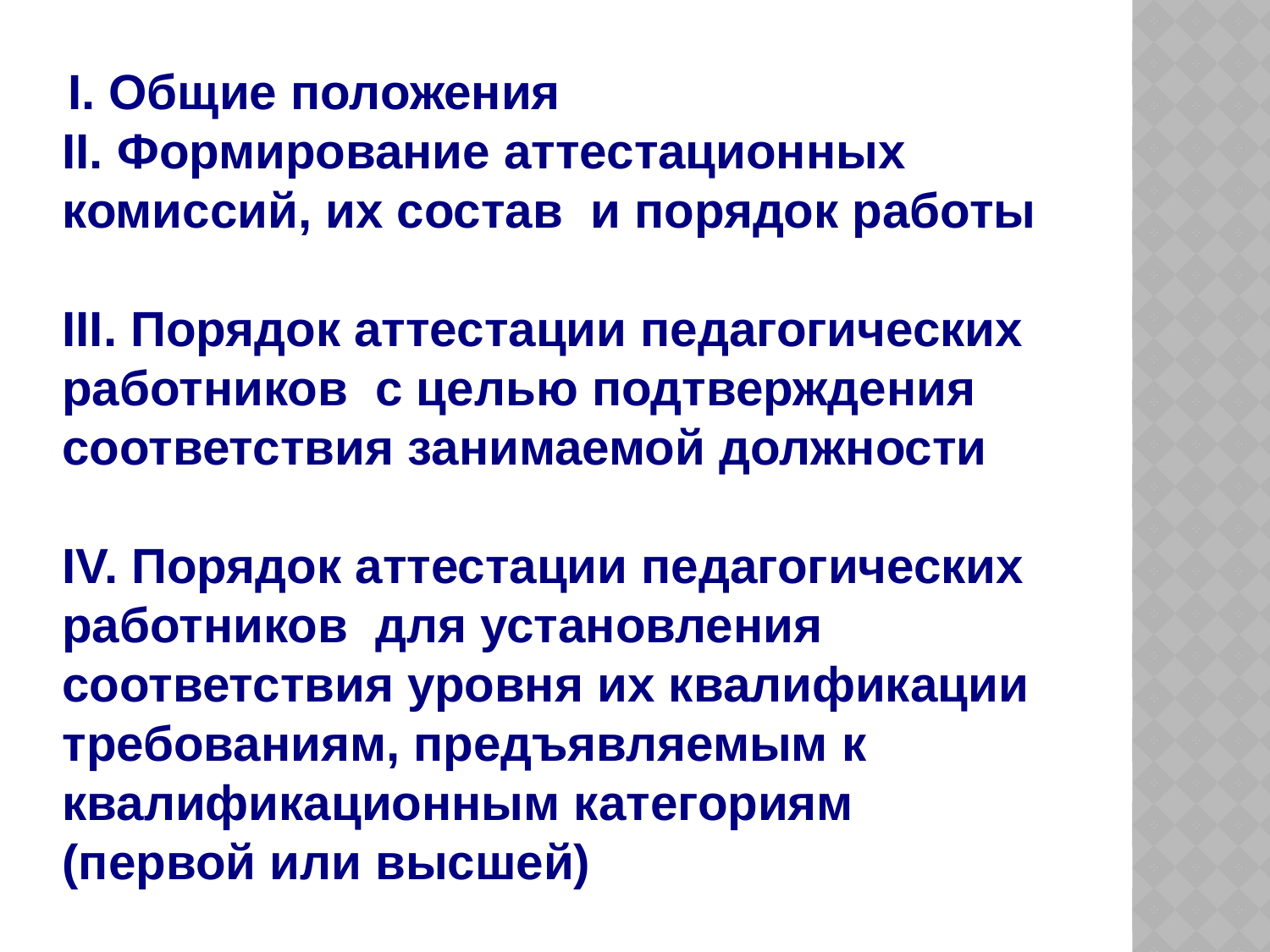

I. Общие положения
II. Формирование аттестационных комиссий, их состав  и порядок работы

III. Порядок аттестации педагогических работников  с целью подтверждения соответствия занимаемой должности

IV. Порядок аттестации педагогических работников  для установления соответствия уровня их квалификации требованиям, предъявляемым к квалификационным категориям (первой или высшей)